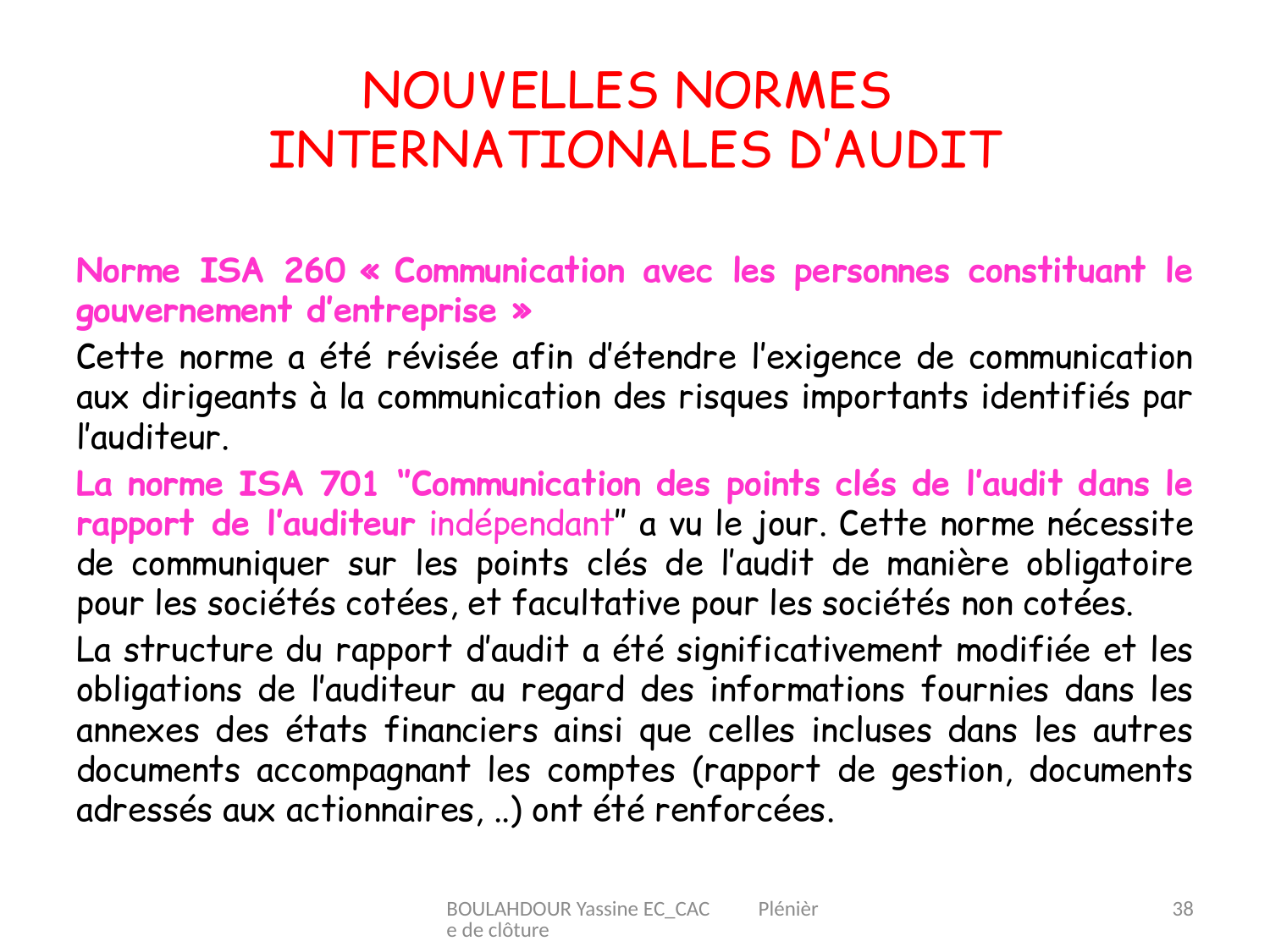

# Nouvelles Normes internationales d’audit

Norme ISA 260 « Communication avec les personnes constituant le gouvernement d’entreprise »
Cette norme a été révisée afin d’étendre l’exigence de communication aux dirigeants à la communication des risques importants identifiés par l’auditeur.
La norme ISA 701 ‘’Communication des points clés de l’audit dans le rapport de l’auditeur indépendant’’ a vu le jour. Cette norme nécessite de communiquer sur les points clés de l’audit de manière obligatoire pour les sociétés cotées, et facultative pour les sociétés non cotées.
La structure du rapport d’audit a été significativement modifiée et les obligations de l’auditeur au regard des informations fournies dans les annexes des états financiers ainsi que celles incluses dans les autres documents accompagnant les comptes (rapport de gestion, documents adressés aux actionnaires, ..) ont été renforcées.

BOULAHDOUR Yassine EC_CAC          Plénière de clôture
38